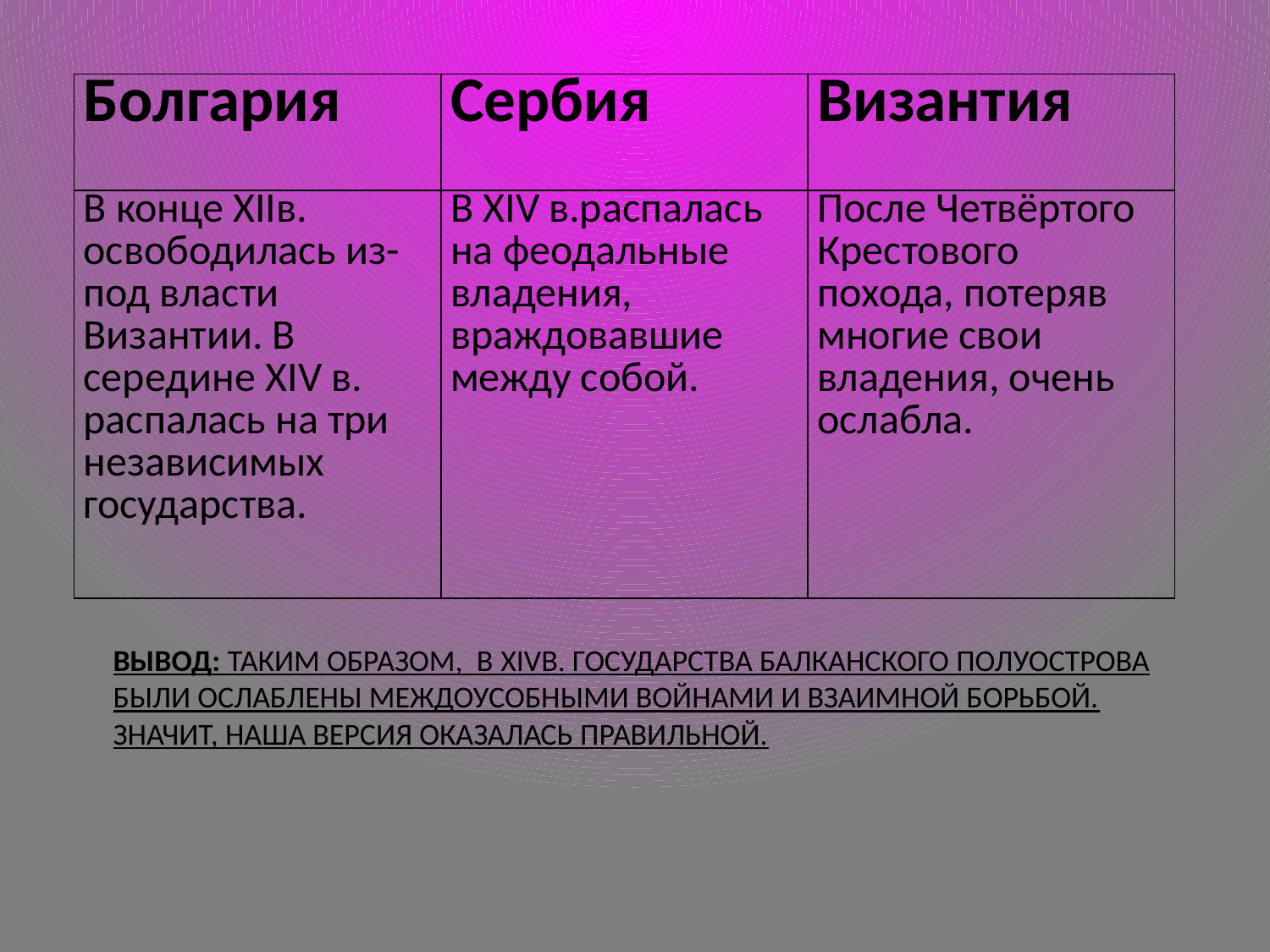

| Болгария | Сербия | Византия |
| --- | --- | --- |
| В конце XIIв. освободилась из-под власти Византии. В середине XIV в. распалась на три независимых государства. | В XIV в.распалась на феодальные владения, враждовавшие между собой. | После Четвёртого Крестового похода, потеряв многие свои владения, очень ослабла. |

# Вывод: таким образом,  в XIVв. Государства Балканского полуострова были ослаблены междоусобными войнами и взаимной борьбой. Значит, наша версия оказалась правильной.